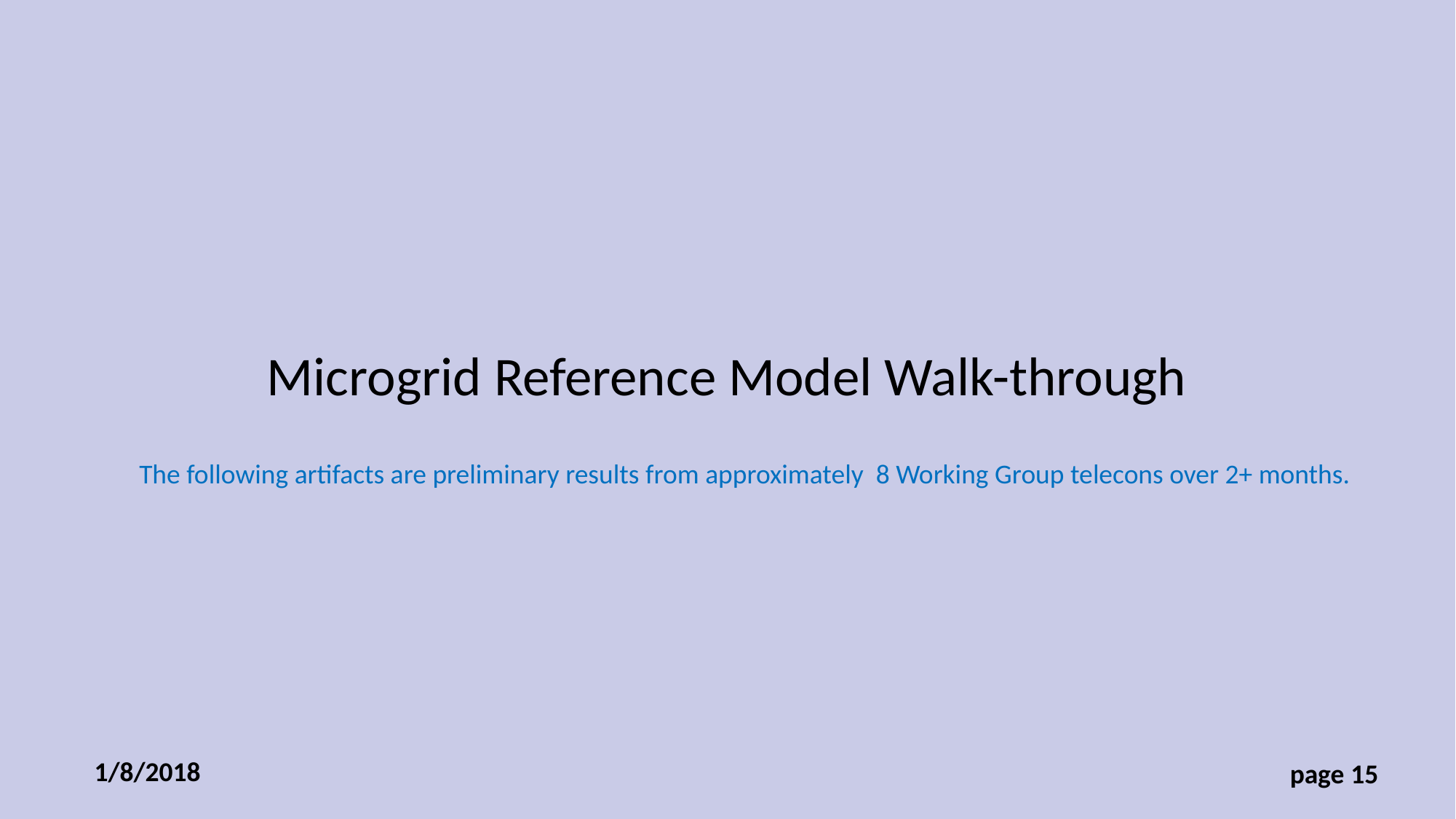

# Microgrid Reference Model Walk-through
The following artifacts are preliminary results from approximately  8 Working Group telecons over 2+ months.
1/8/2018
 page 15